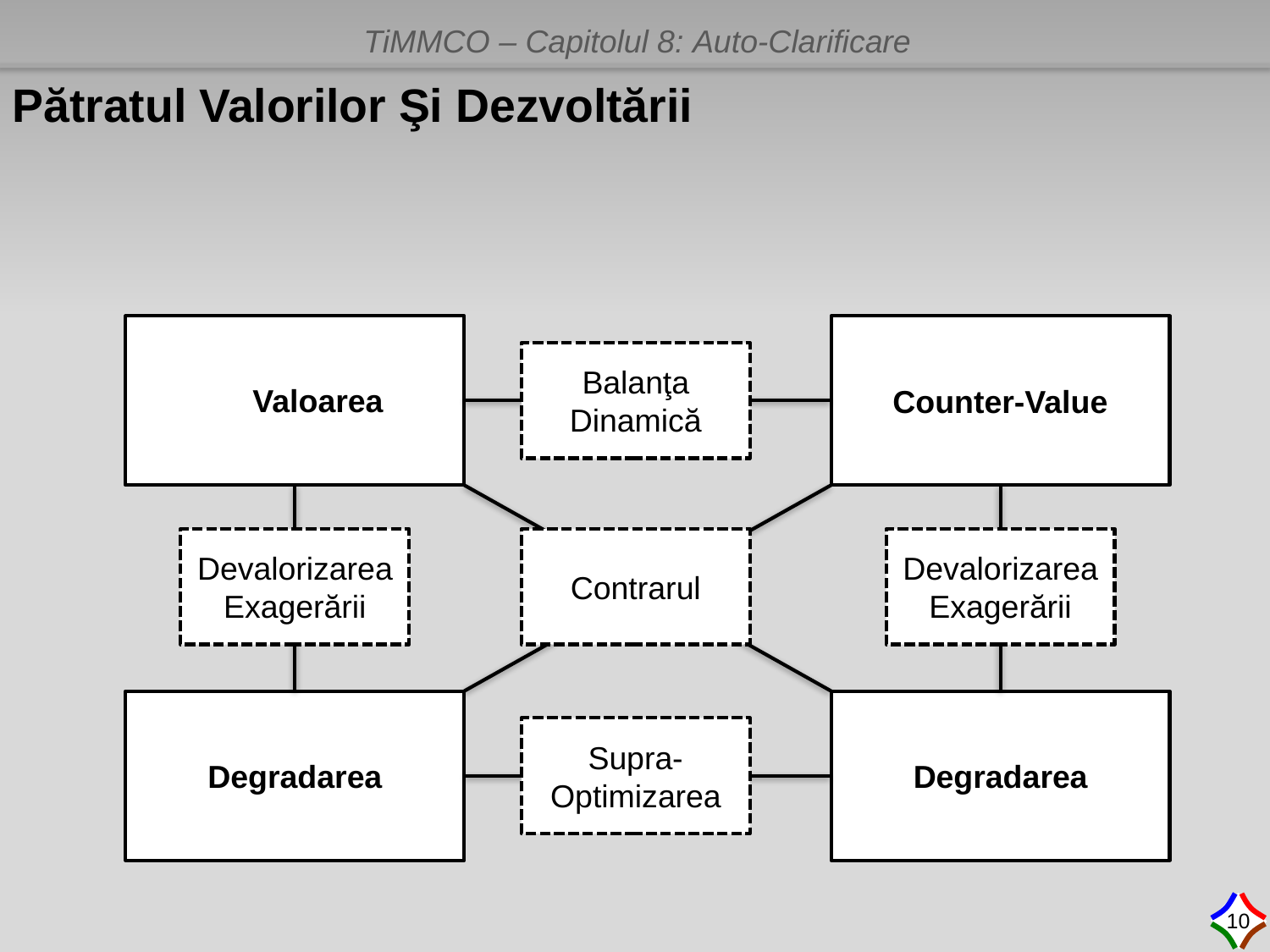

Pătratul Valorilor Şi Dezvoltării

Balanţa Dinamică
Valoarea
Counter-Value
Devalorizarea Exagerării
Contrarul
Devalorizarea Exagerării

Supra-Optimizarea
Degradarea
Degradarea